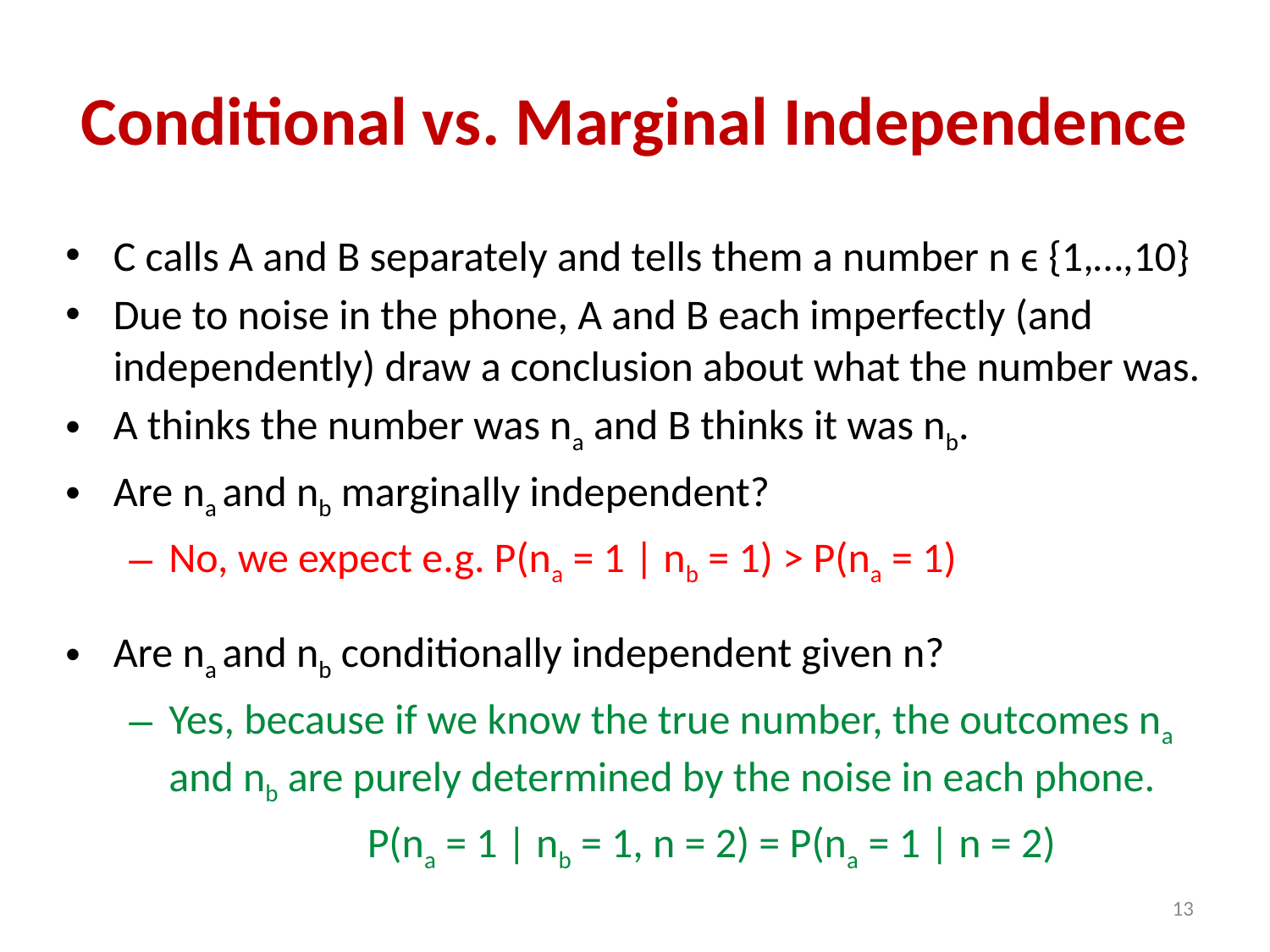

# Conditional vs. Marginal Independence
C calls A and B separately and tells them a number n ϵ {1,…,10}
Due to noise in the phone, A and B each imperfectly (and independently) draw a conclusion about what the number was.
A thinks the number was na and B thinks it was nb.
Are na and nb marginally independent?
No, we expect e.g. P(na = 1 | nb = 1) > P(na = 1)
Are na and nb conditionally independent given n?
Yes, because if we know the true number, the outcomes na and nb are purely determined by the noise in each phone.
			P(na = 1 | nb = 1, n = 2) = P(na = 1 | n = 2)

13